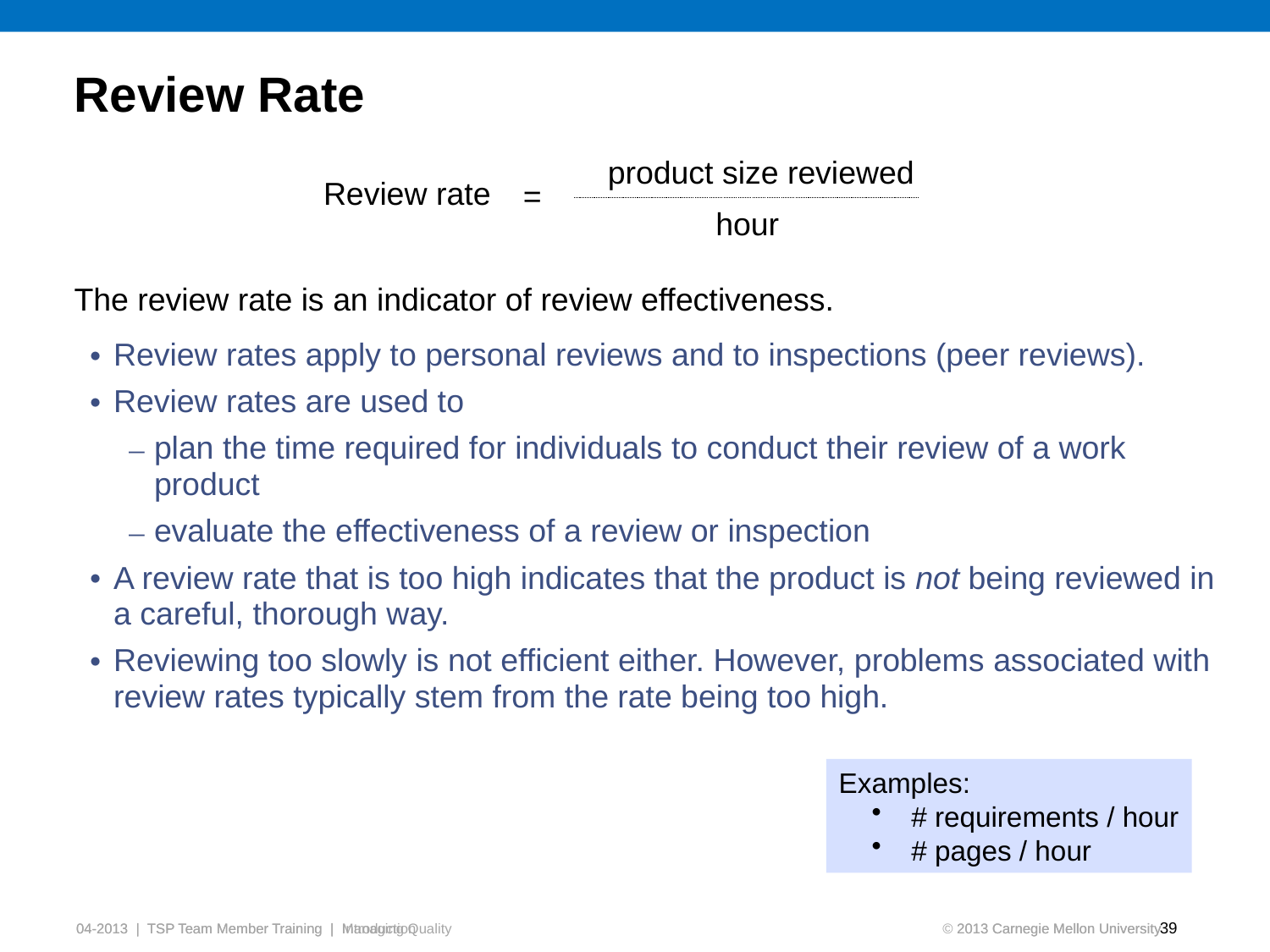

# Review Rate
product size reviewed
Review rate
=
hour
The review rate is an indicator of review effectiveness.
Review rates apply to personal reviews and to inspections (peer reviews).
Review rates are used to
plan the time required for individuals to conduct their review of a work product
evaluate the effectiveness of a review or inspection
A review rate that is too high indicates that the product is not being reviewed in a careful, thorough way.
Reviewing too slowly is not efficient either. However, problems associated with review rates typically stem from the rate being too high.

Examples:
# requirements / hour
# pages / hour